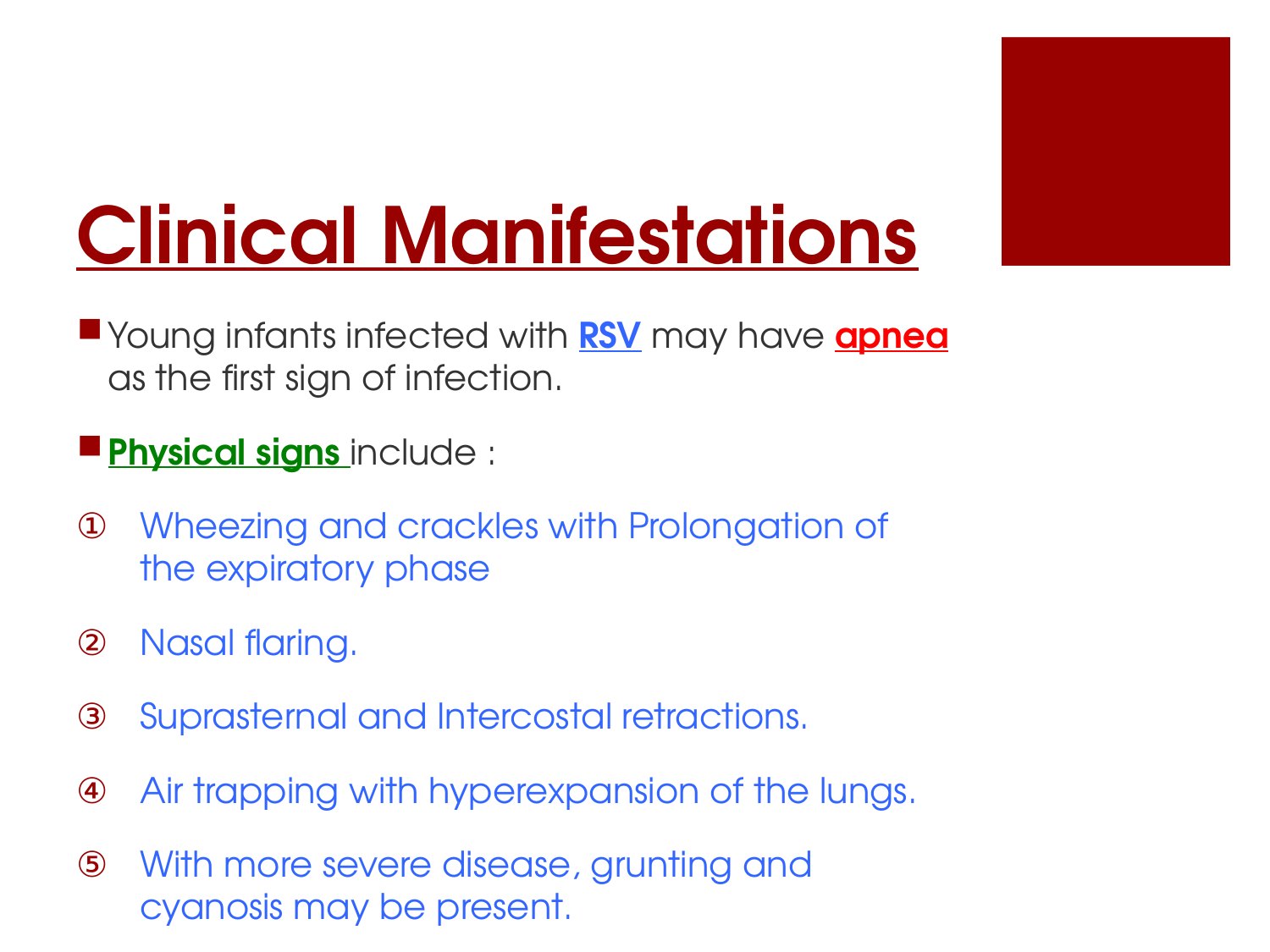

# Clinical Manifestations
Young infants infected with RSV may have apnea as the first sign of infection.
Physical signs include :
Wheezing and crackles with Prolongation of the expiratory phase
Nasal flaring.
Suprasternal and Intercostal retractions.
Air trapping with hyperexpansion of the lungs.
With more severe disease, grunting and cyanosis may be present.